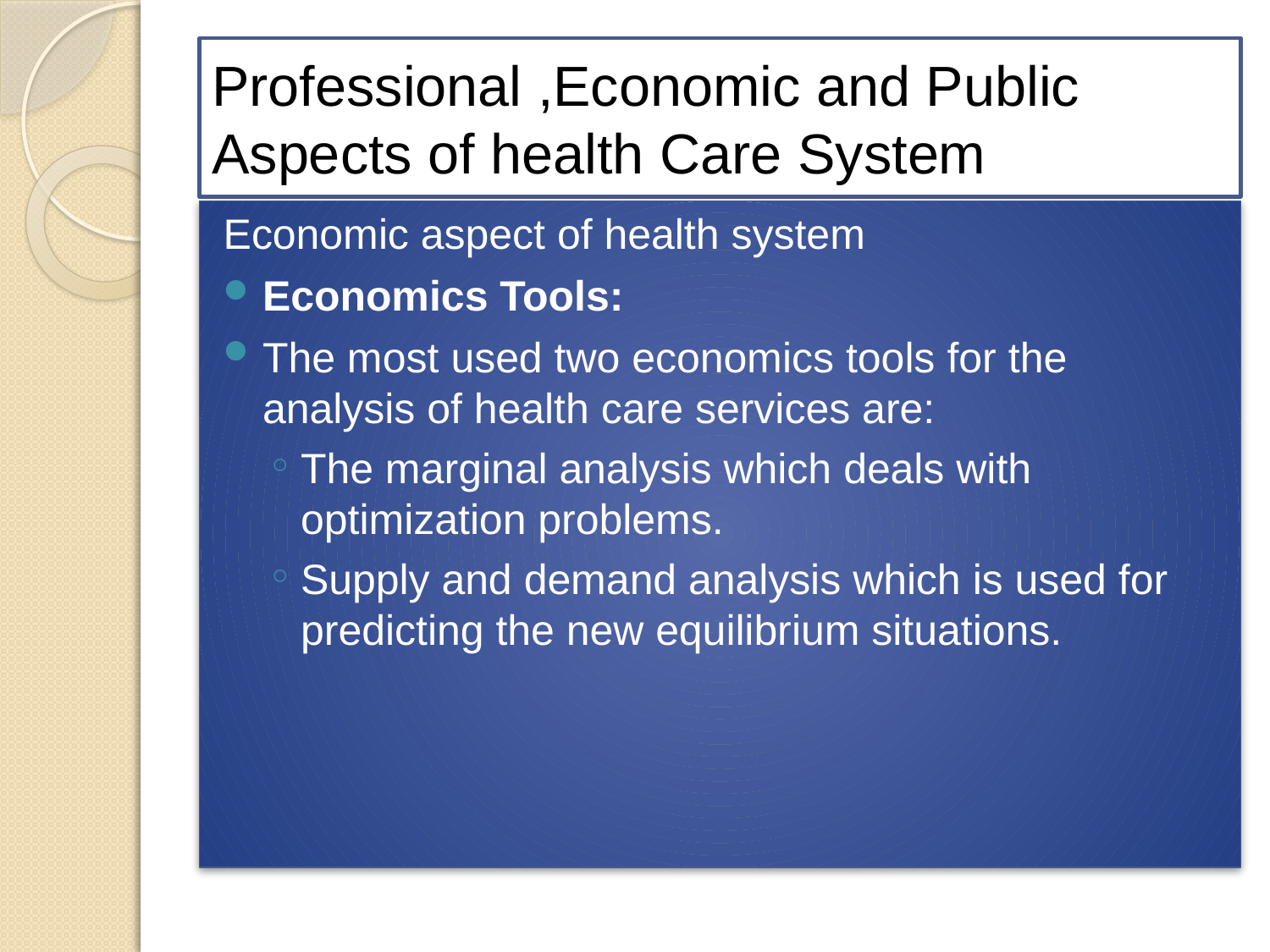

# Professional ,Economic and Public Aspects of health Care System
Economic aspect of health system
Economics Tools:
The most used two economics tools for the analysis of health care services are:
The marginal analysis which deals with optimization problems.
Supply and demand analysis which is used for predicting the new equilibrium situations.